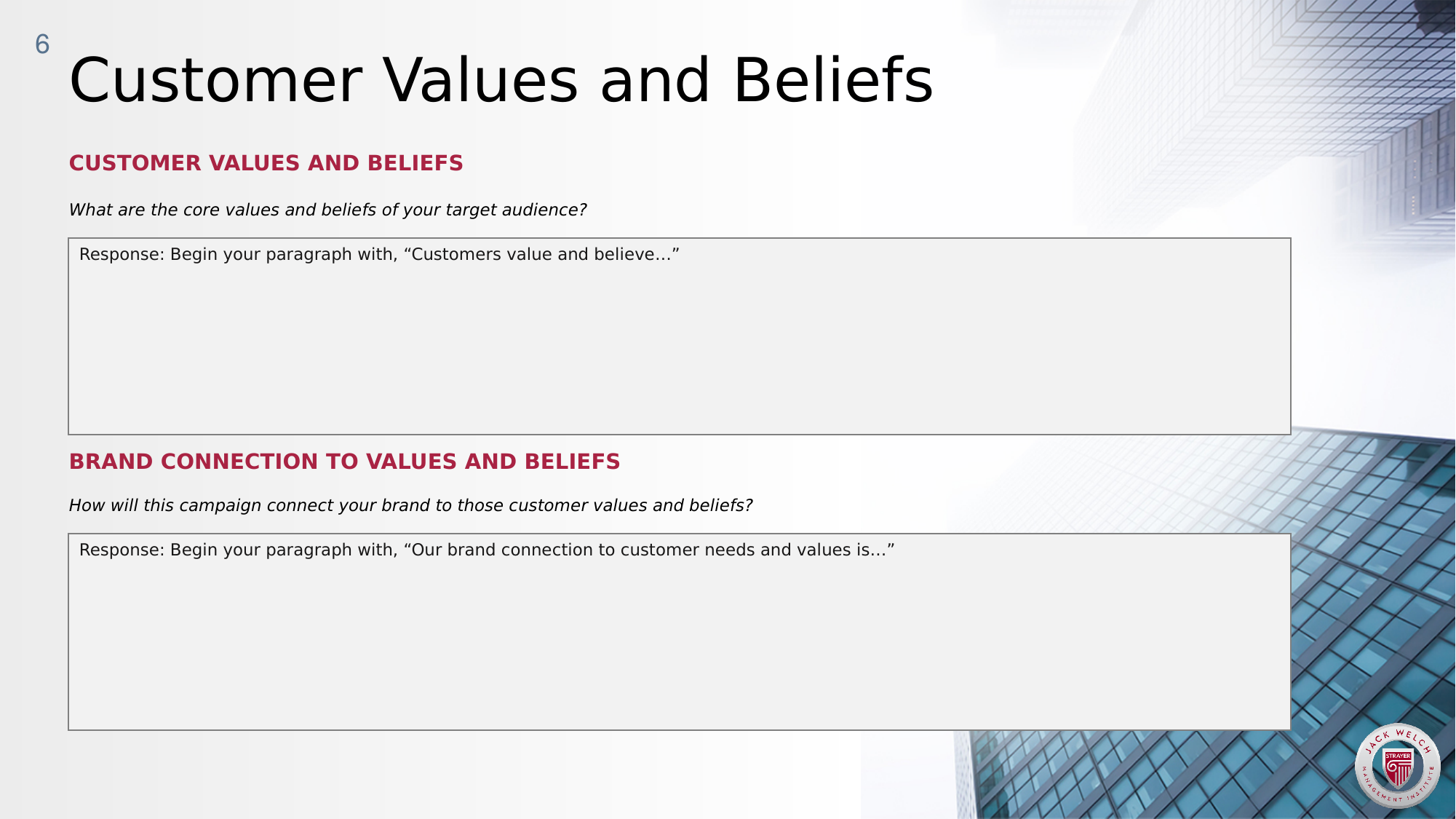

6
Customer Values and Beliefs
CUSTOMER VALUES AND BELIEFS
What are the core values and beliefs of your target audience?
Response: Begin your paragraph with, “Customers value and believe…”

BRAND CONNECTION TO VALUES AND BELIEFS
How will this campaign connect your brand to those customer values and beliefs?
Response: Begin your paragraph with, “Our brand connection to customer needs and values is…”